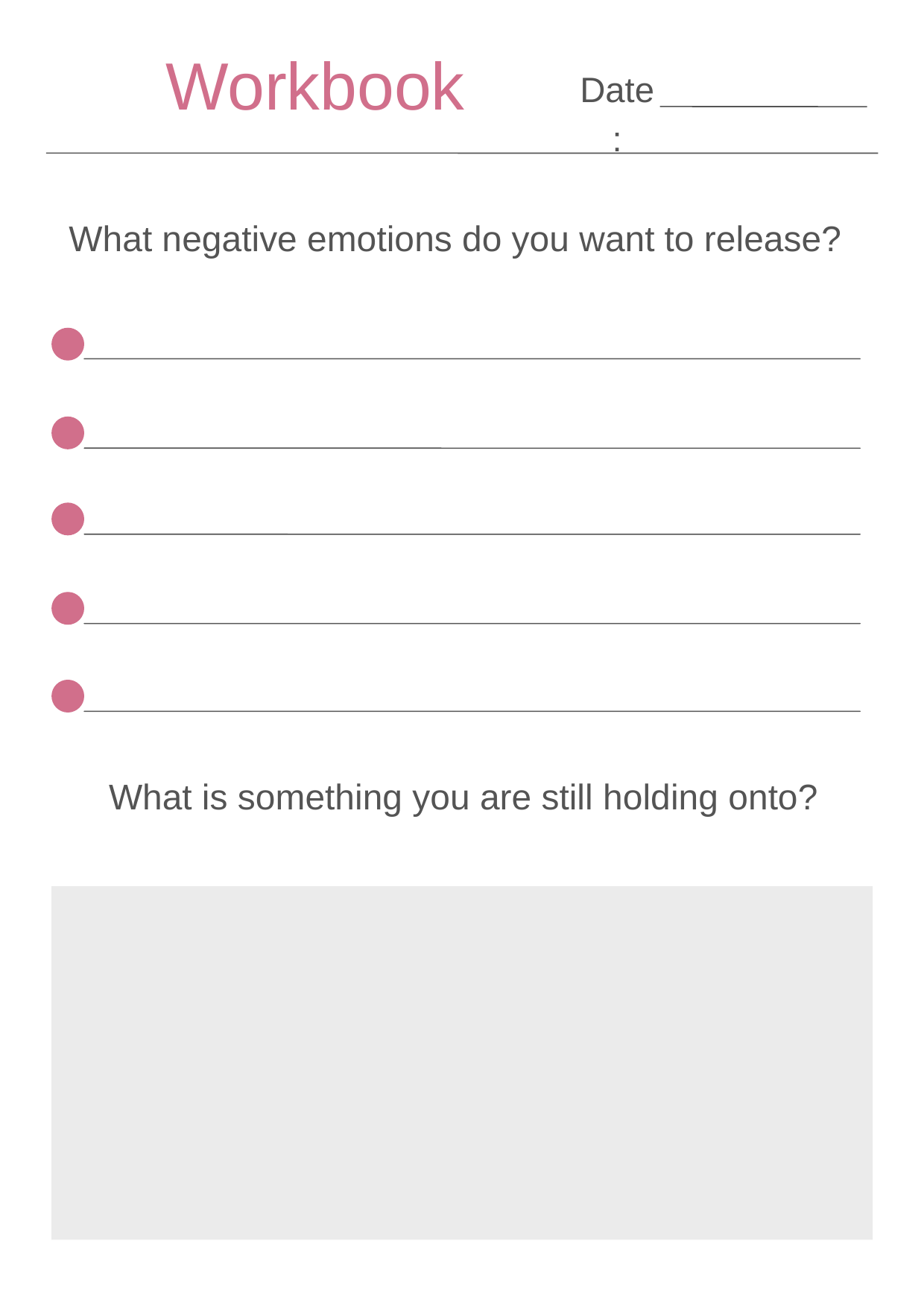

Workbook
Date:

What negative emotions do you want to release?

What is something you are still holding onto?